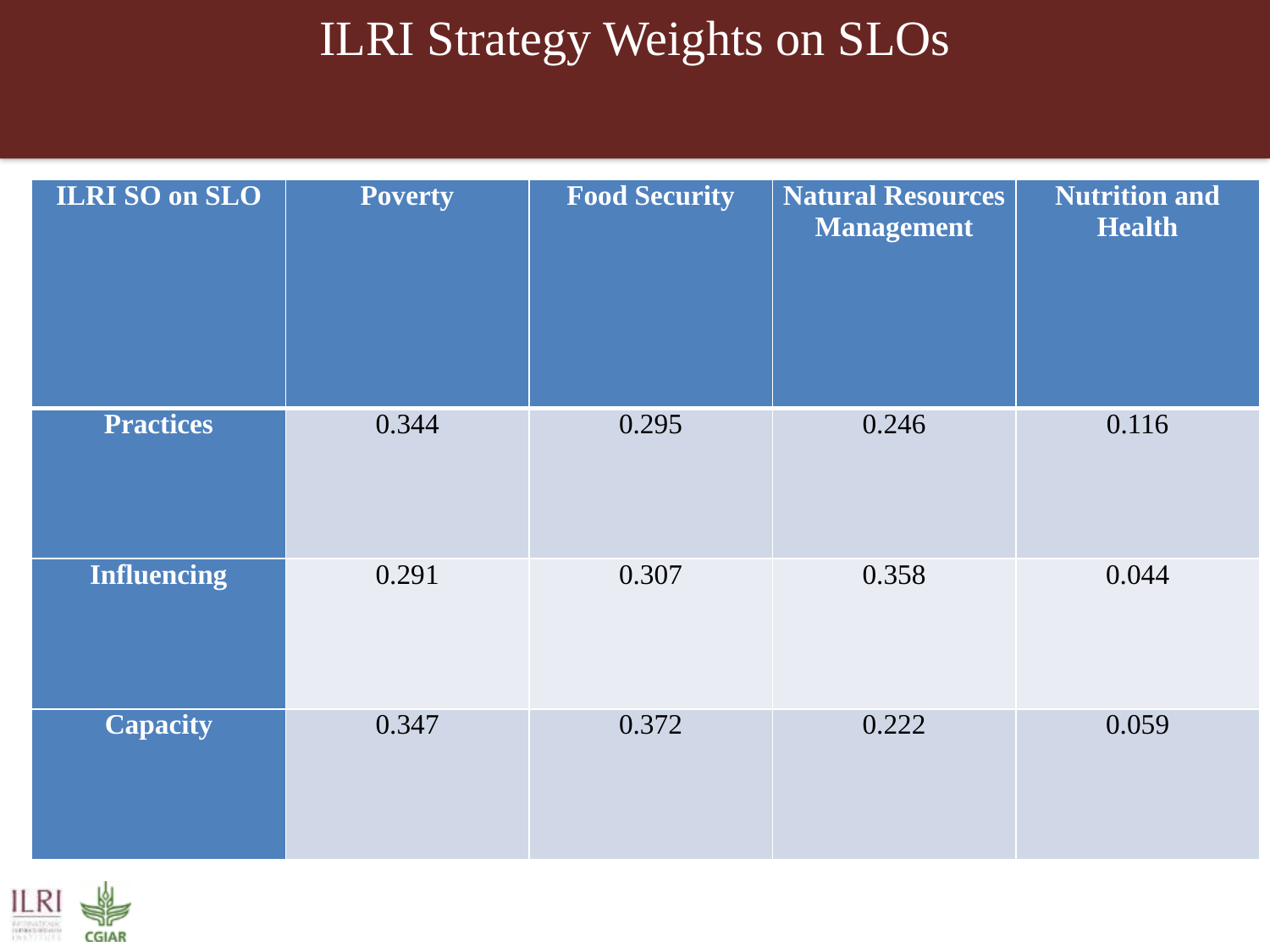

# ILRI Strategy Weights on SLOs
| ILRI SO on SLO | Poverty | Food Security | Natural Resources Management | Nutrition and Health |
| --- | --- | --- | --- | --- |
| Practices | 0.344 | 0.295 | 0.246 | 0.116 |
| Influencing | 0.291 | 0.307 | 0.358 | 0.044 |
| Capacity | 0.347 | 0.372 | 0.222 | 0.059 |